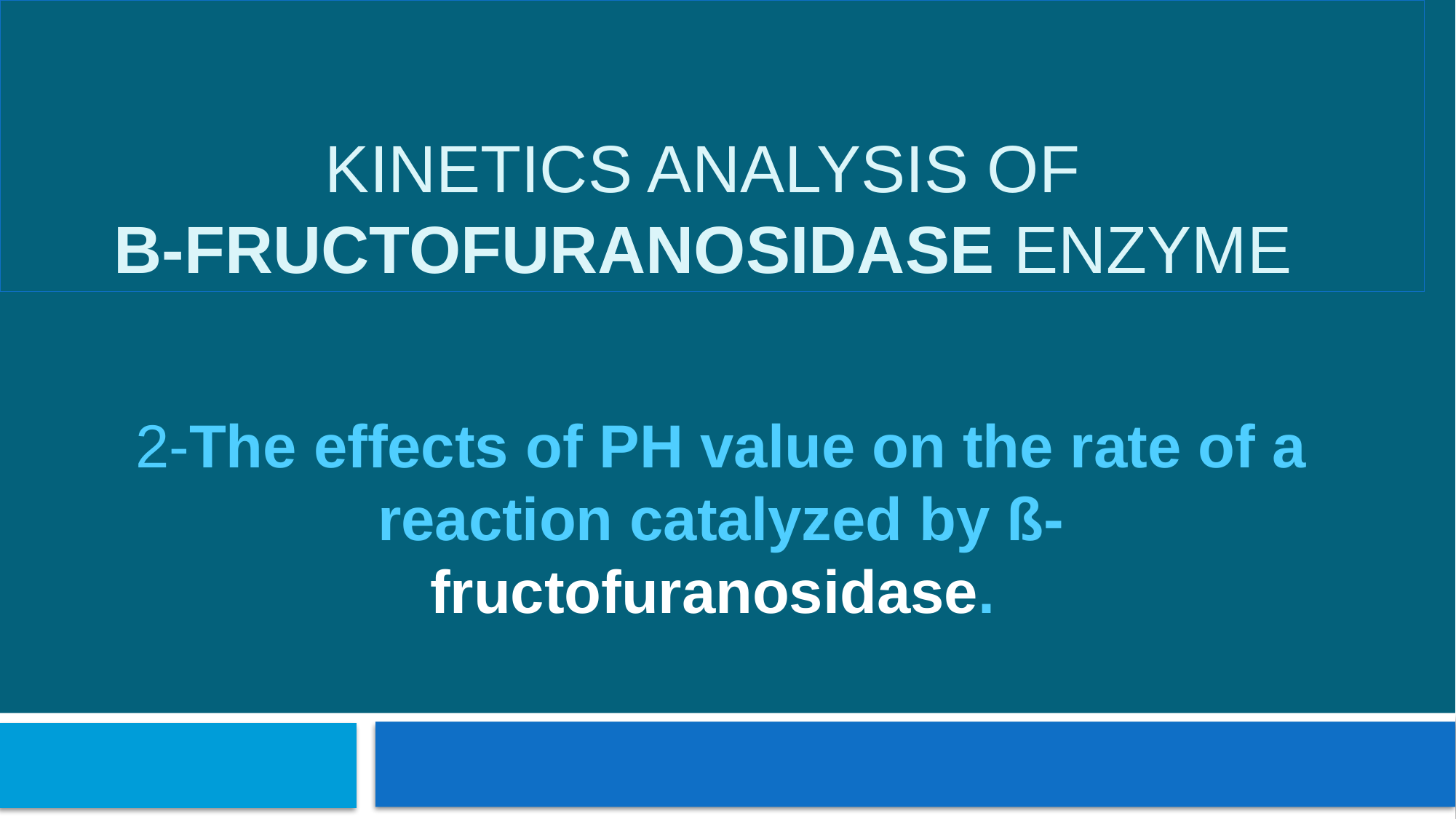

# Kinetics analysis of β-fructofuranosidase enzyme

2-The effects of PH value on the rate of a reaction catalyzed by ß- fructofuranosidase.